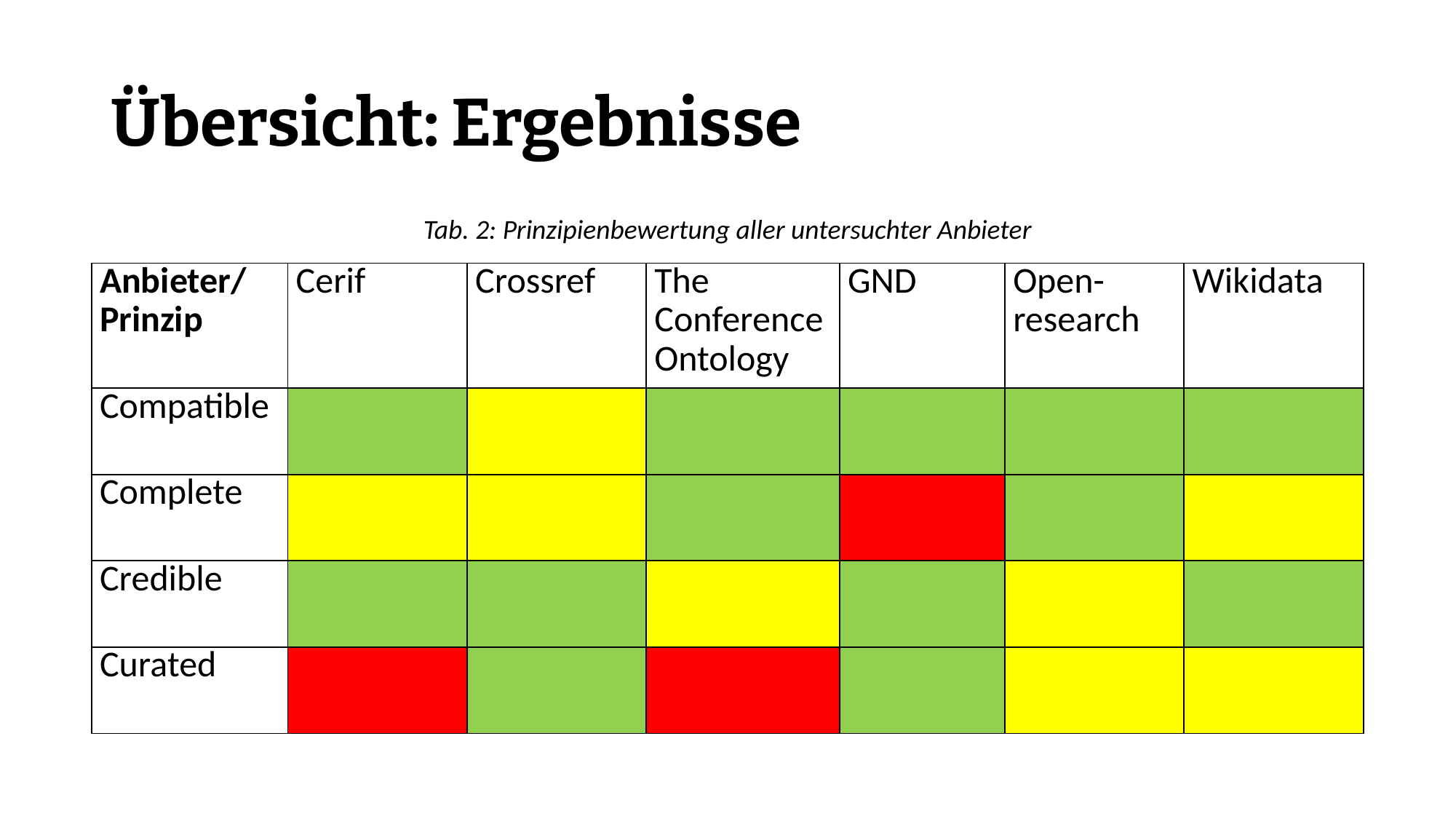

# Übersicht: Ergebnisse
Tab. 2: Prinzipienbewertung aller untersuchter Anbieter
| Anbieter/ Prinzip | Cerif | Crossref | The Conference Ontology | GND | Open-research | Wikidata |
| --- | --- | --- | --- | --- | --- | --- |
| Compatible |  |  |  |  |  |  |
| Complete |  |  |  |  |  |  |
| Credible |  |  |  |  |  |  |
| Curated |  |  |  |  |  |  |